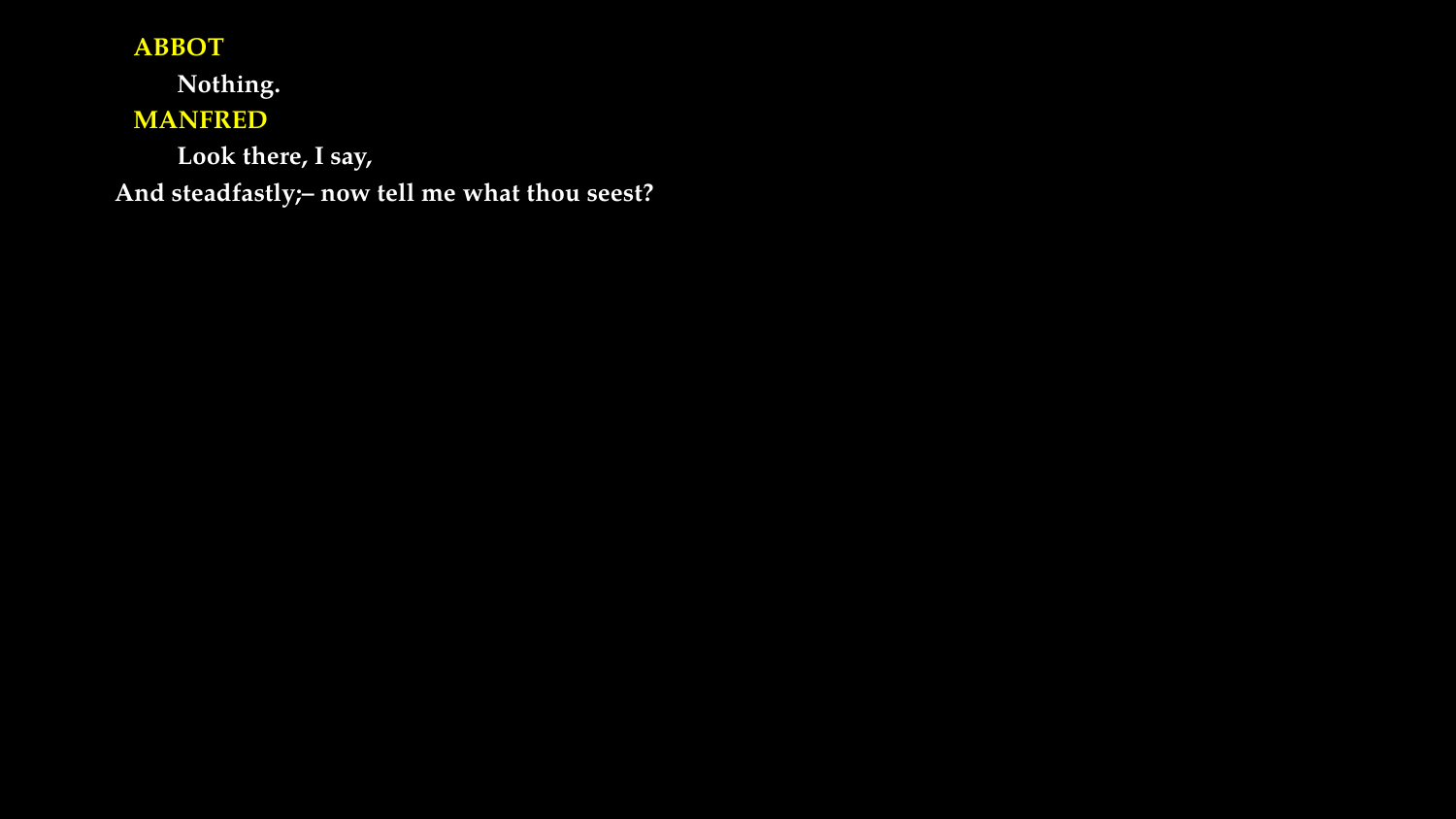

# ABBOT Nothing. Manfred Look there, I say, And steadfastly;– now tell me what thou seest? No. 14, Blick nur hierher = just a few dramatic chords